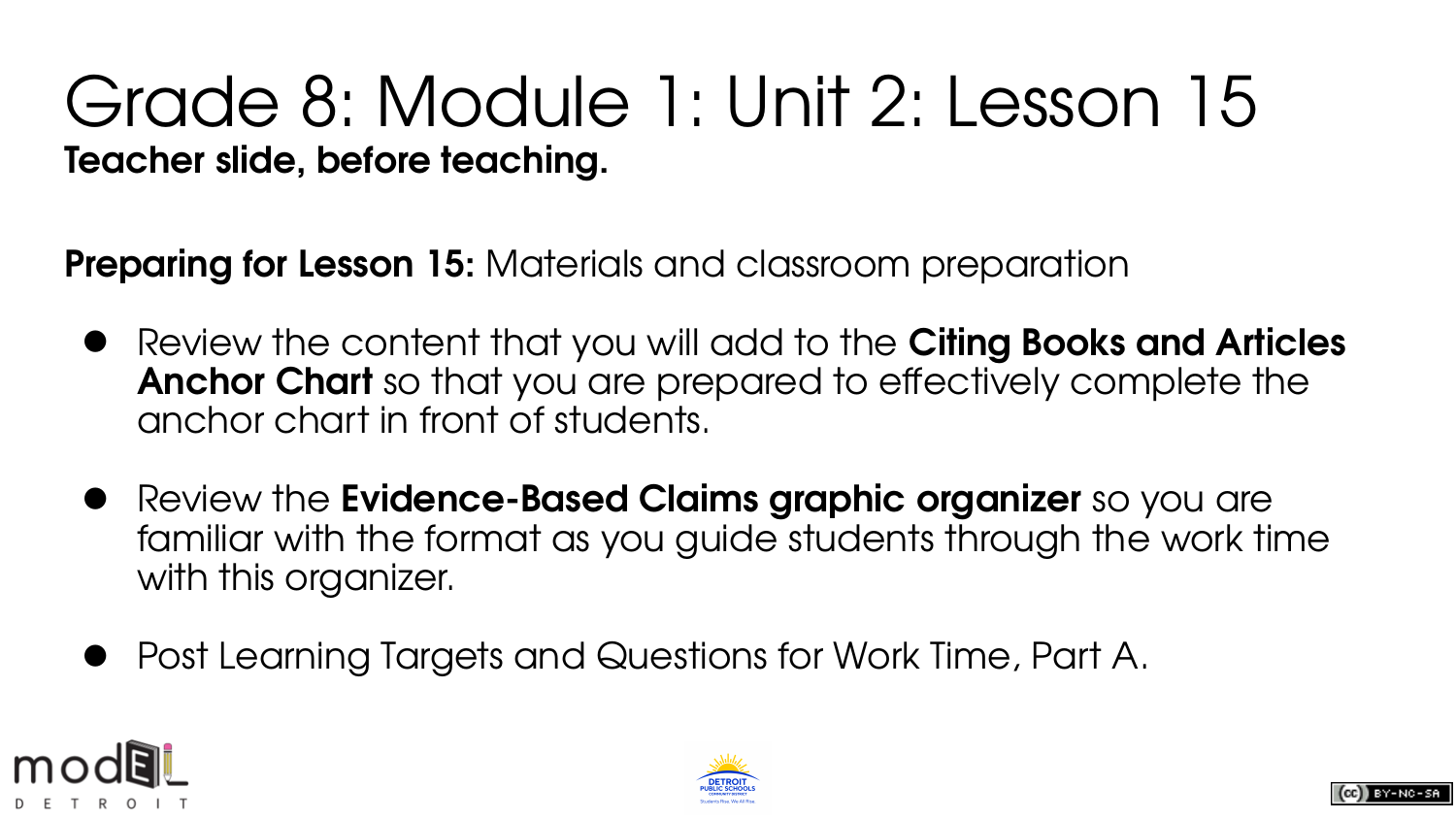

# Grade 8: Module 1: Unit 2: Lesson 15
Teacher slide, before teaching.
Preparing for Lesson 15: Materials and classroom preparation

Review the content that you will add to the Citing Books and Articles Anchor Chart so that you are prepared to effectively complete the anchor chart in front of students.

Review the Evidence-Based Claims graphic organizer so you are familiar with the format as you guide students through the work time with this organizer.

Post Learning Targets and Questions for Work Time, Part A.